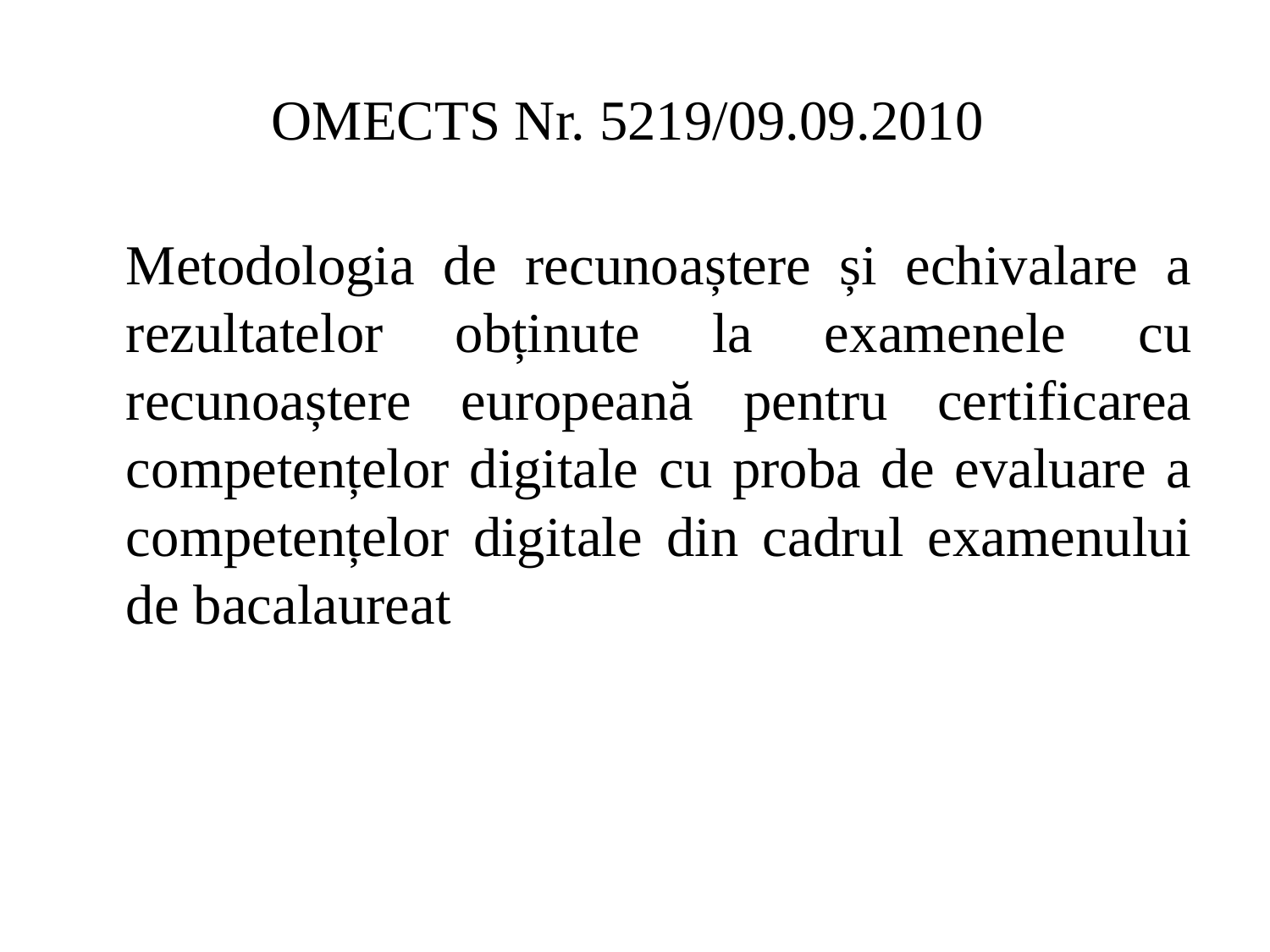

# OMECTS Nr. 5219/09.09.2010
Metodologia de recunoaștere și echivalare a rezultatelor obținute la examenele cu recunoaștere europeană pentru certificarea competențelor digitale cu proba de evaluare a competențelor digitale din cadrul examenului de bacalaureat